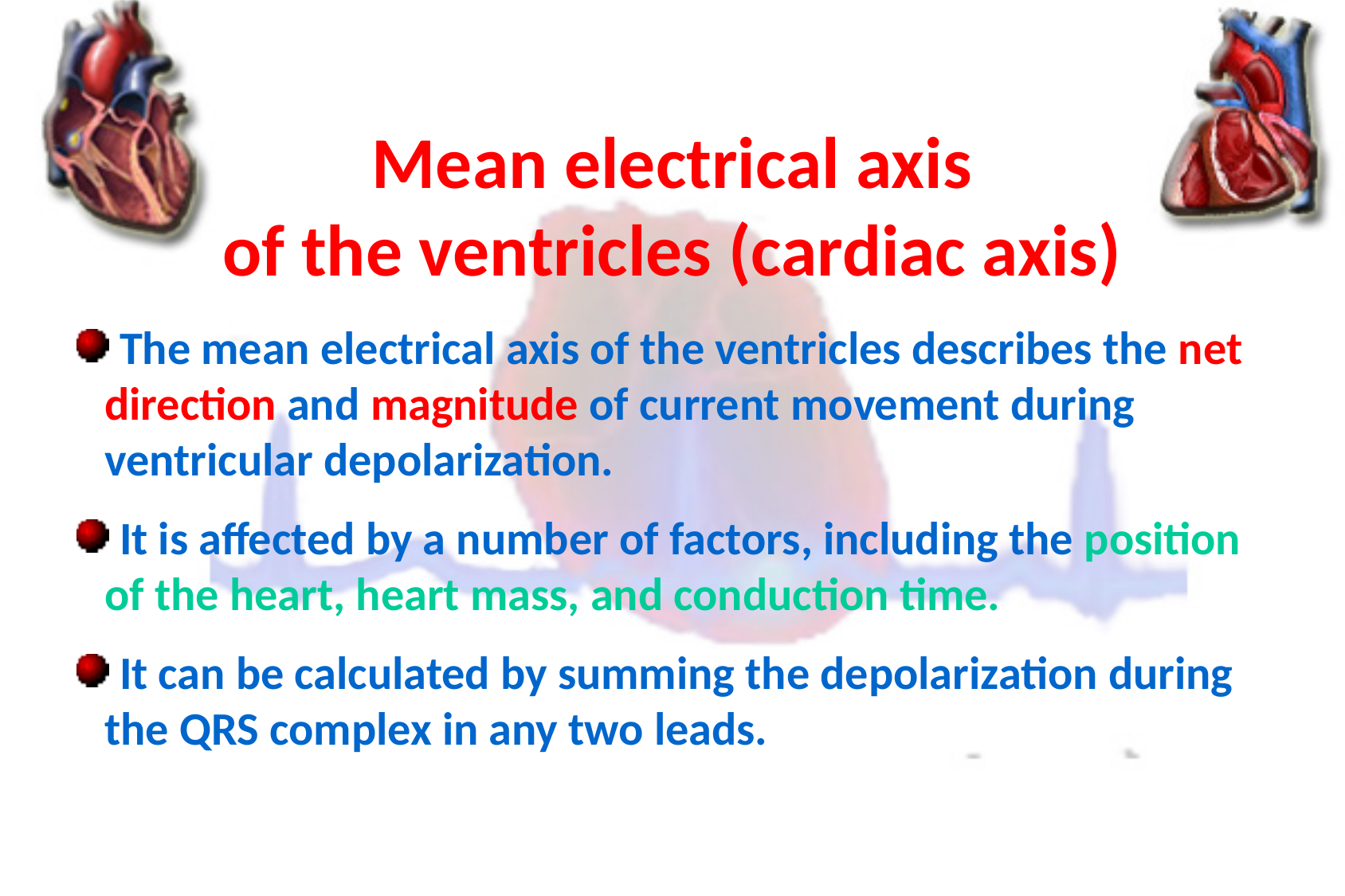

Mean electrical axis
of the ventricles (cardiac axis)
 The mean electrical axis of the ventricles describes the net direction and magnitude of current movement during ventricular depolarization.
 It is affected by a number of factors, including the position of the heart, heart mass, and conduction time.
 It can be calculated by summing the depolarization during the QRS complex in any two leads.